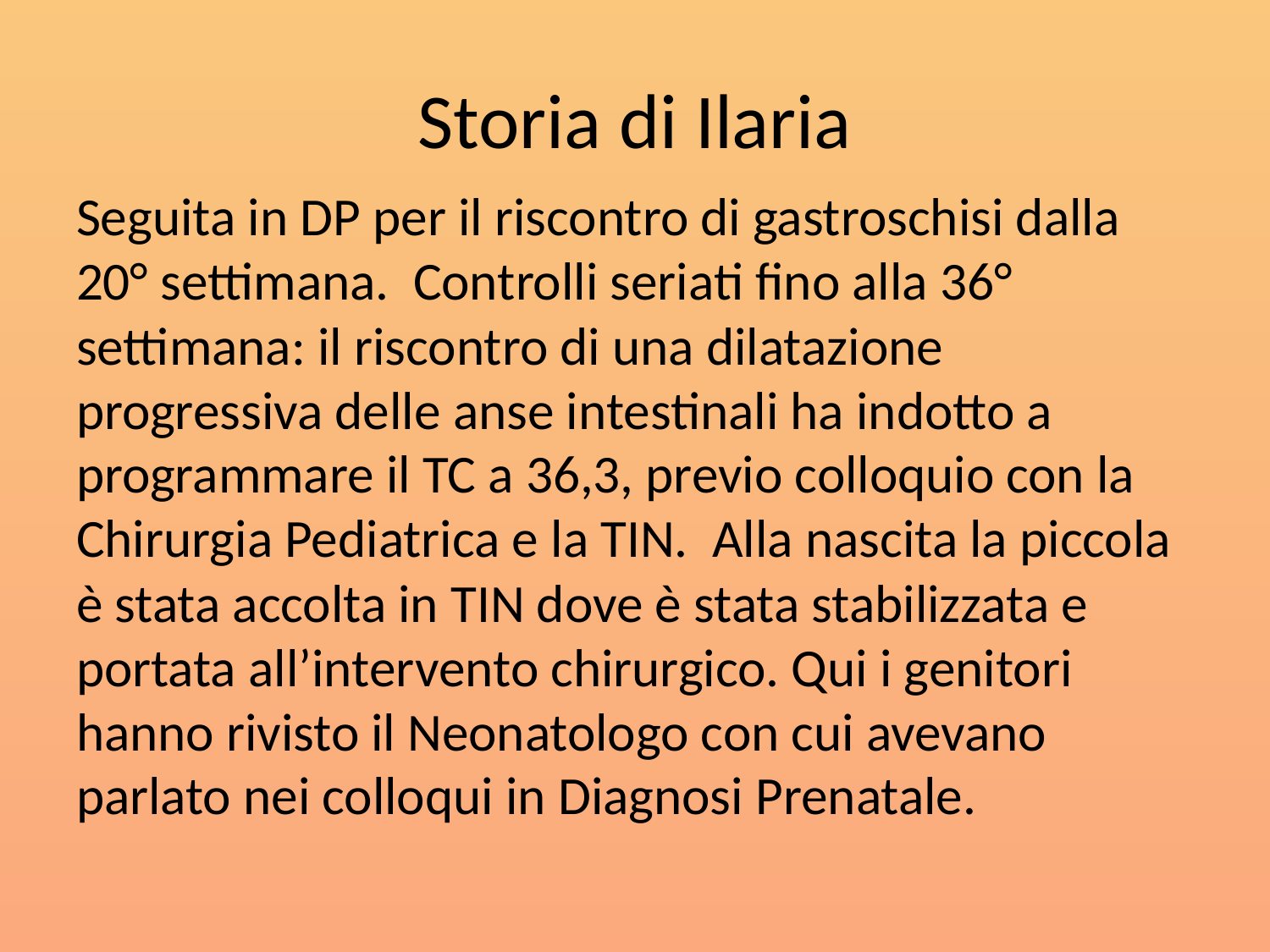

# Storia di Ilaria
Seguita in DP per il riscontro di gastroschisi dalla 20° settimana.  Controlli seriati fino alla 36° settimana: il riscontro di una dilatazione progressiva delle anse intestinali ha indotto a programmare il TC a 36,3, previo colloquio con la Chirurgia Pediatrica e la TIN.  Alla nascita la piccola è stata accolta in TIN dove è stata stabilizzata e portata all’intervento chirurgico. Qui i genitori hanno rivisto il Neonatologo con cui avevano parlato nei colloqui in Diagnosi Prenatale.